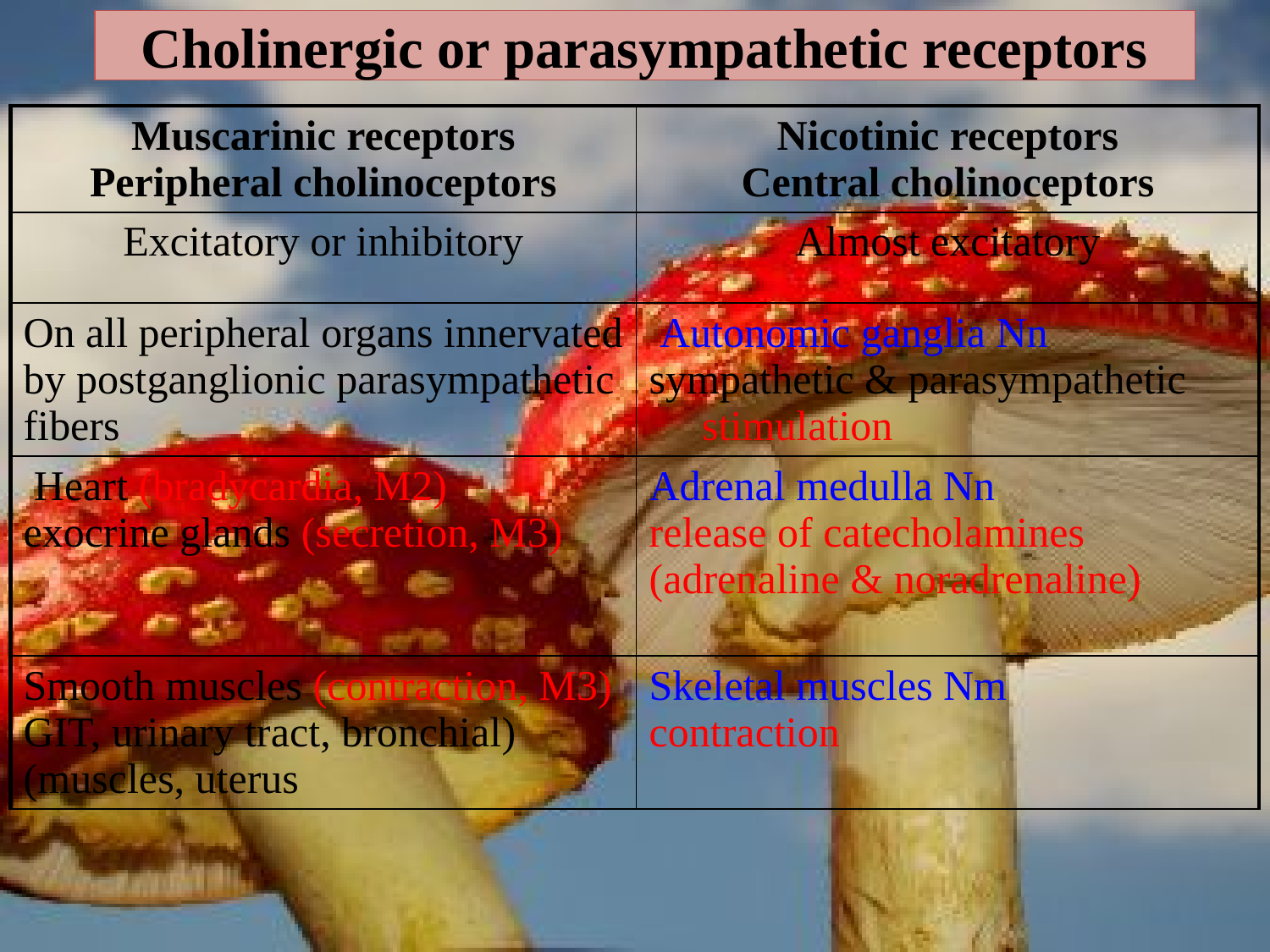

Cholinergic or parasympathetic receptors
| Muscarinic receptors Peripheral cholinoceptors | Nicotinic receptors Central cholinoceptors |
| --- | --- |
| Excitatory or inhibitory | Almost excitatory |
| On all peripheral organs innervated by postganglionic parasympathetic fibers | Autonomic ganglia Nn sympathetic & parasympathetic stimulation |
| Heart (bradycardia, M2) exocrine glands (secretion, M3) | Adrenal medulla Nn release of catecholamines (adrenaline & noradrenaline) |
| Smooth muscles (contraction, M3) (GIT, urinary tract, bronchial muscles, uterus) | Skeletal muscles Nm contraction |